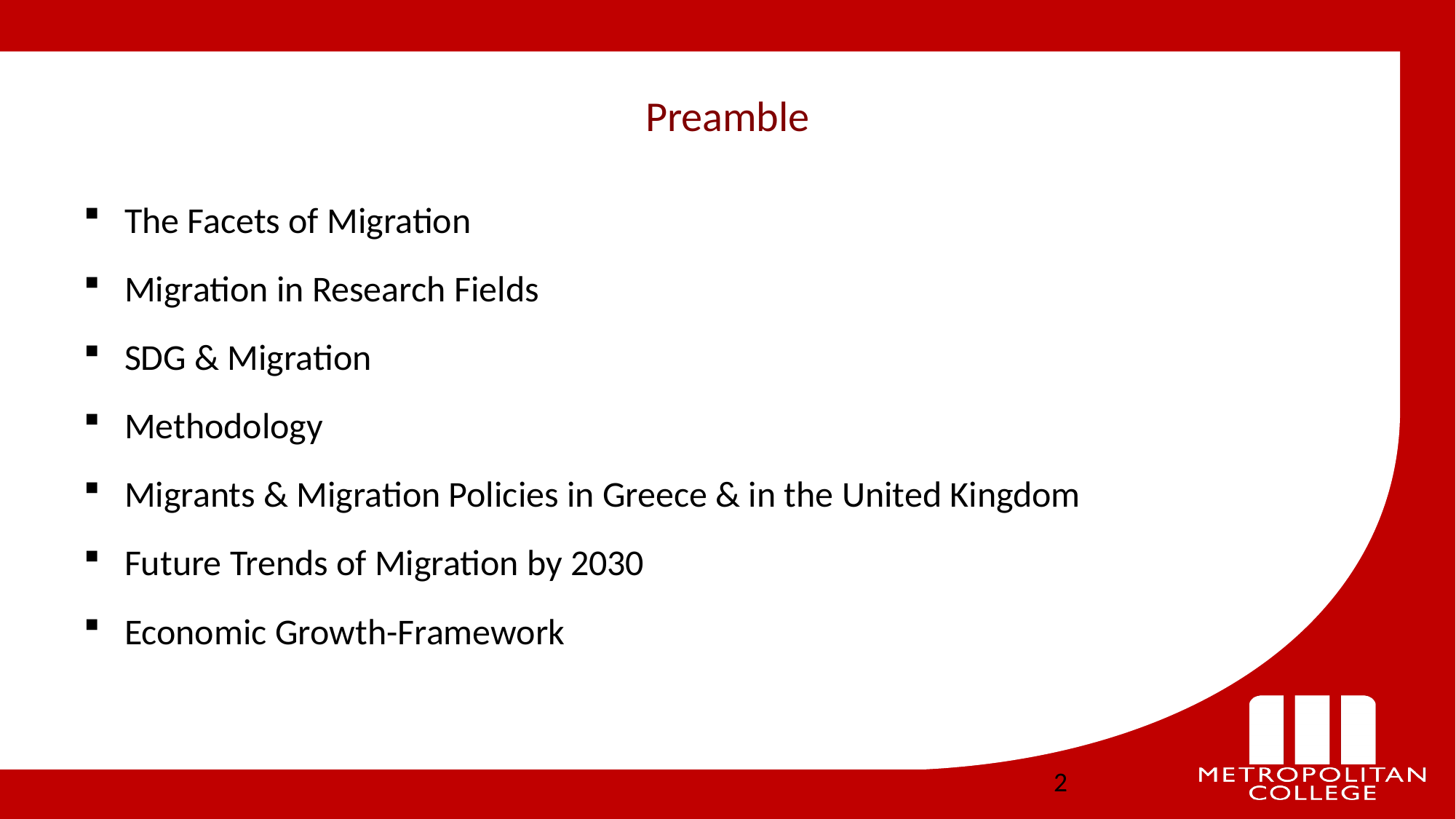

# Preamble
The Facets of Migration
Migration in Research Fields
SDG & Migration
Methodology
Migrants & Migration Policies in Greece & in the United Kingdom
Future Trends of Migration by 2030
Economic Growth-Framework

2